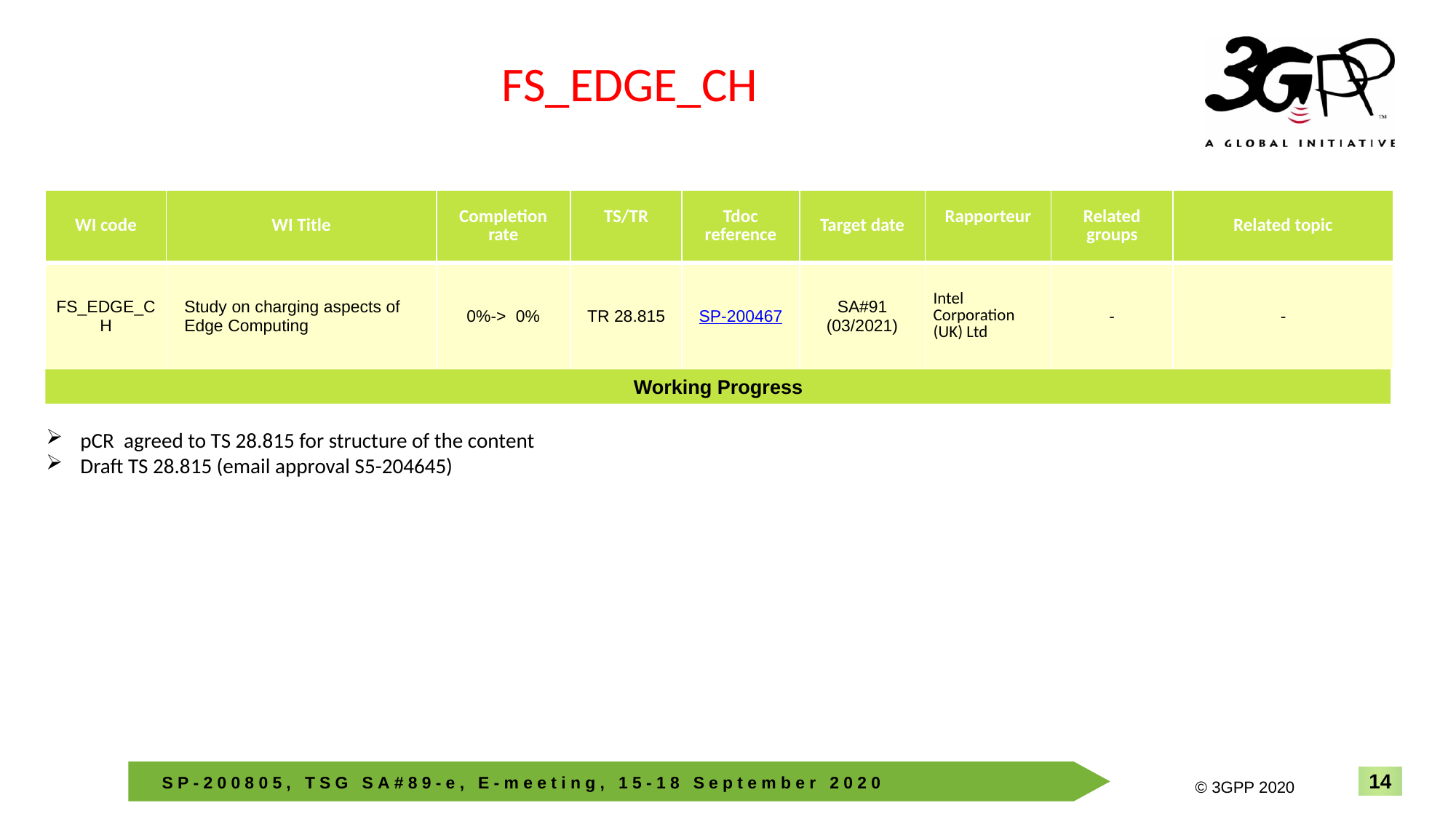

FS_EDGE_CH
| WI code | WI Title | Completion rate | TS/TR | Tdoc reference | Target date | Rapporteur | Related groups | Related topic |
| --- | --- | --- | --- | --- | --- | --- | --- | --- |
| FS\_EDGE\_CH | Study on charging aspects of Edge Computing | 0%-> 0% | TR 28.815 | SP-200467 | SA#91 (03/2021) | Intel Corporation (UK) Ltd | - | - |
Working Progress
pCR  agreed to TS 28.815 for structure of the content
Draft TS 28.815 (email approval S5-204645)